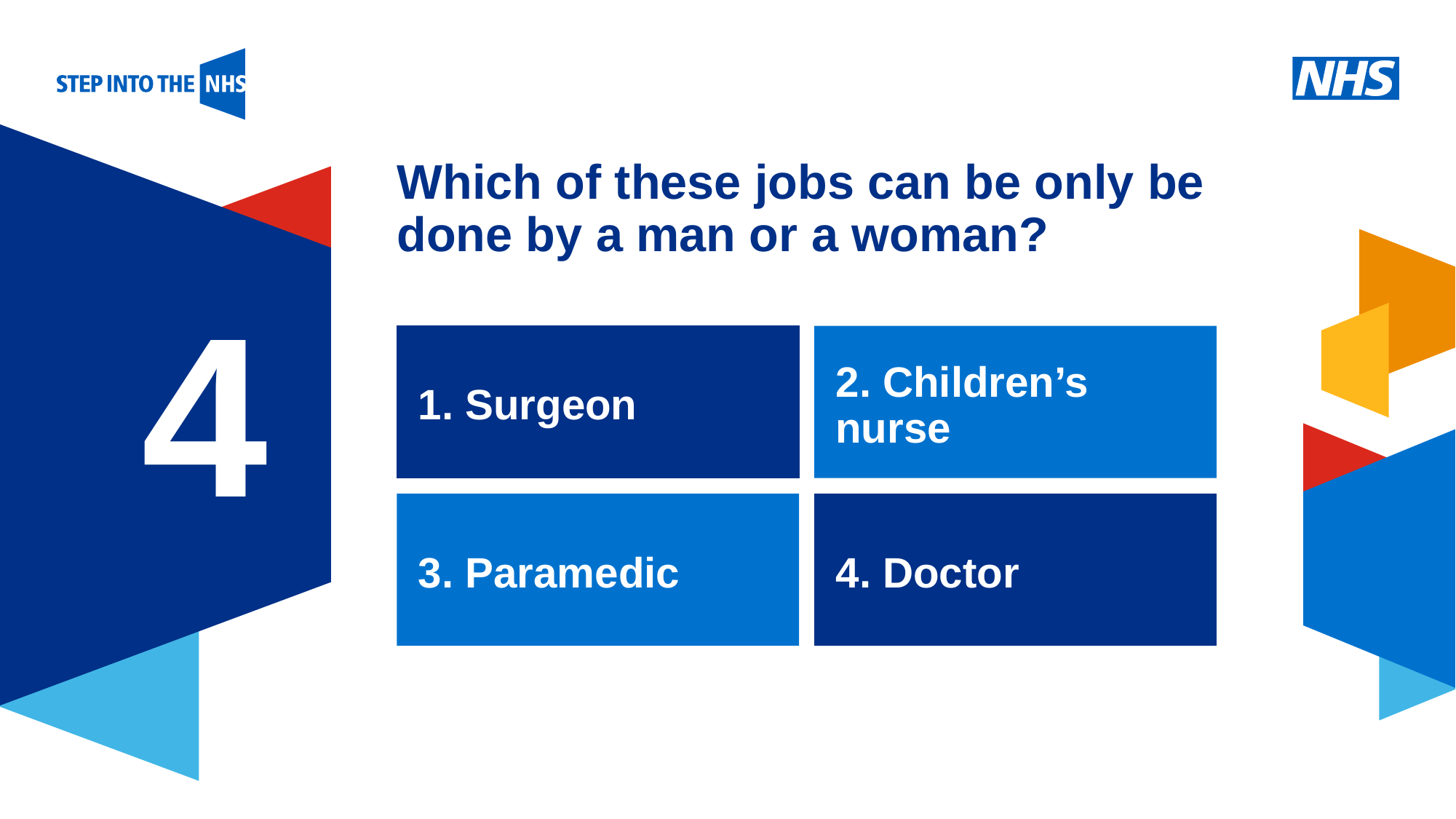

# Which of these jobs can be only be done by a man or a woman?
4
1. Surgeon
2. Children’s
nurse
3. Paramedic
4. Doctor